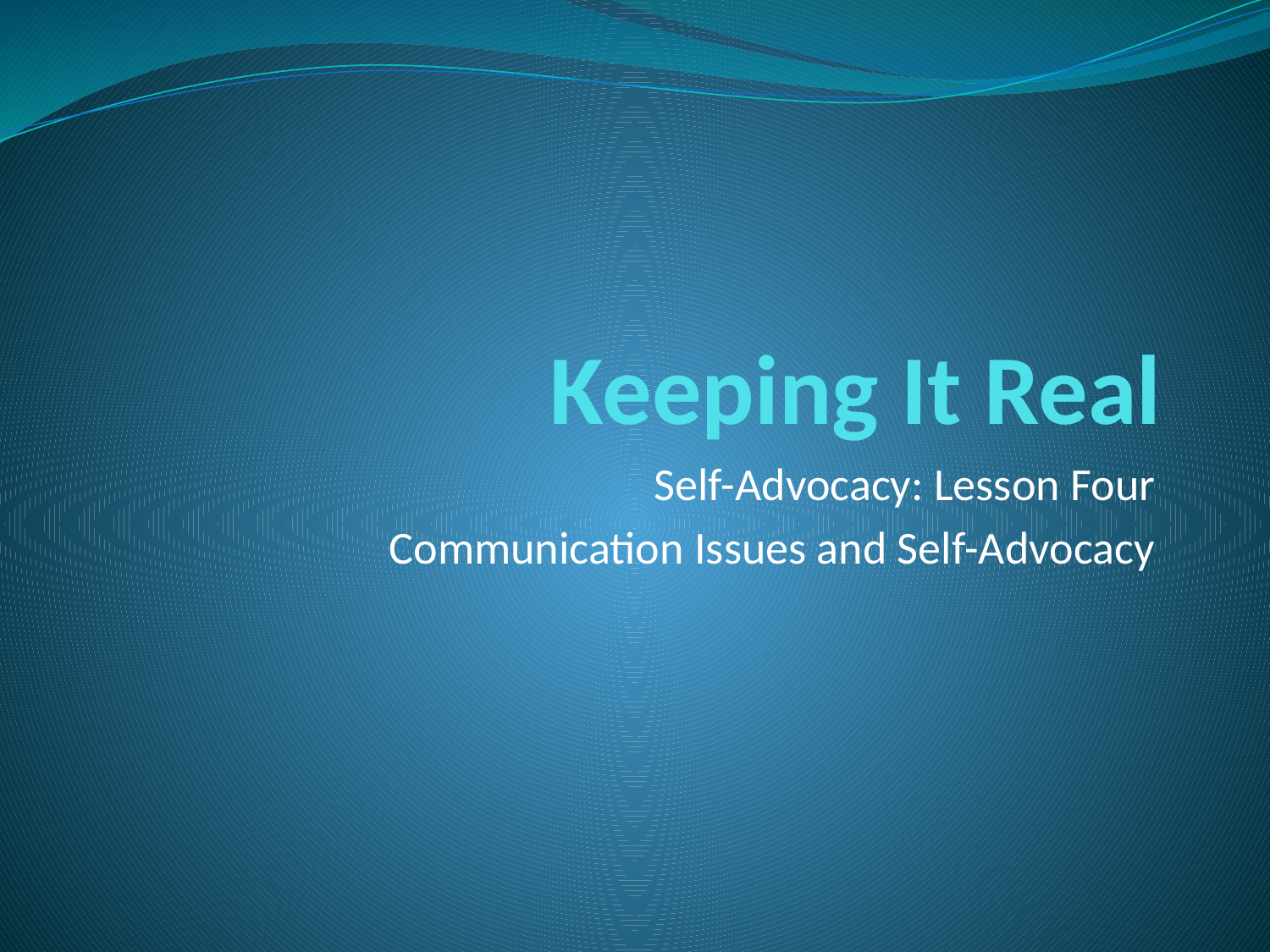

# Keeping It Real
Self-Advocacy: Lesson Four
Communication Issues and Self-Advocacy